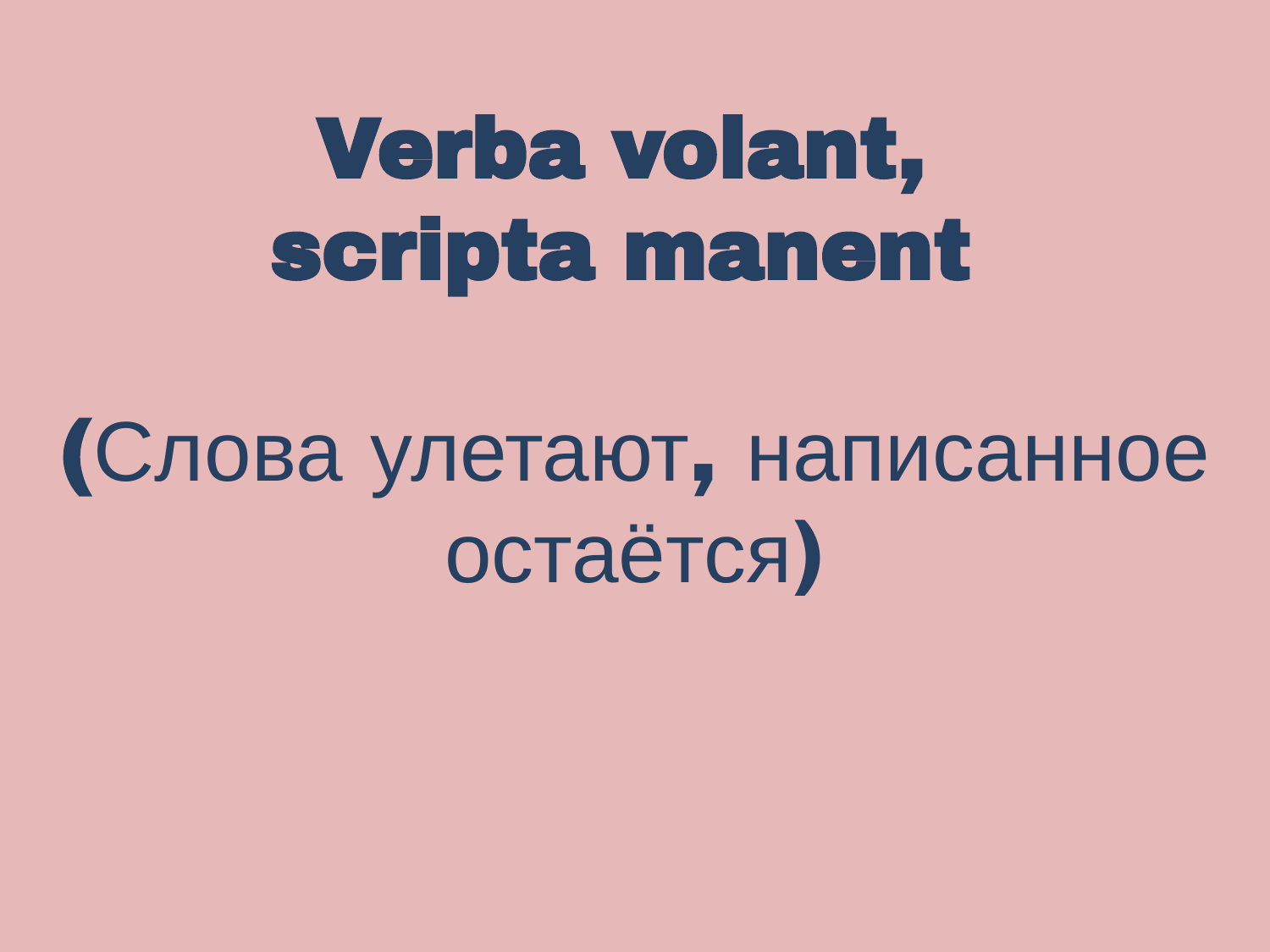

Verba volant,
scripta manent

(Слова улетают, написанное остаётся)